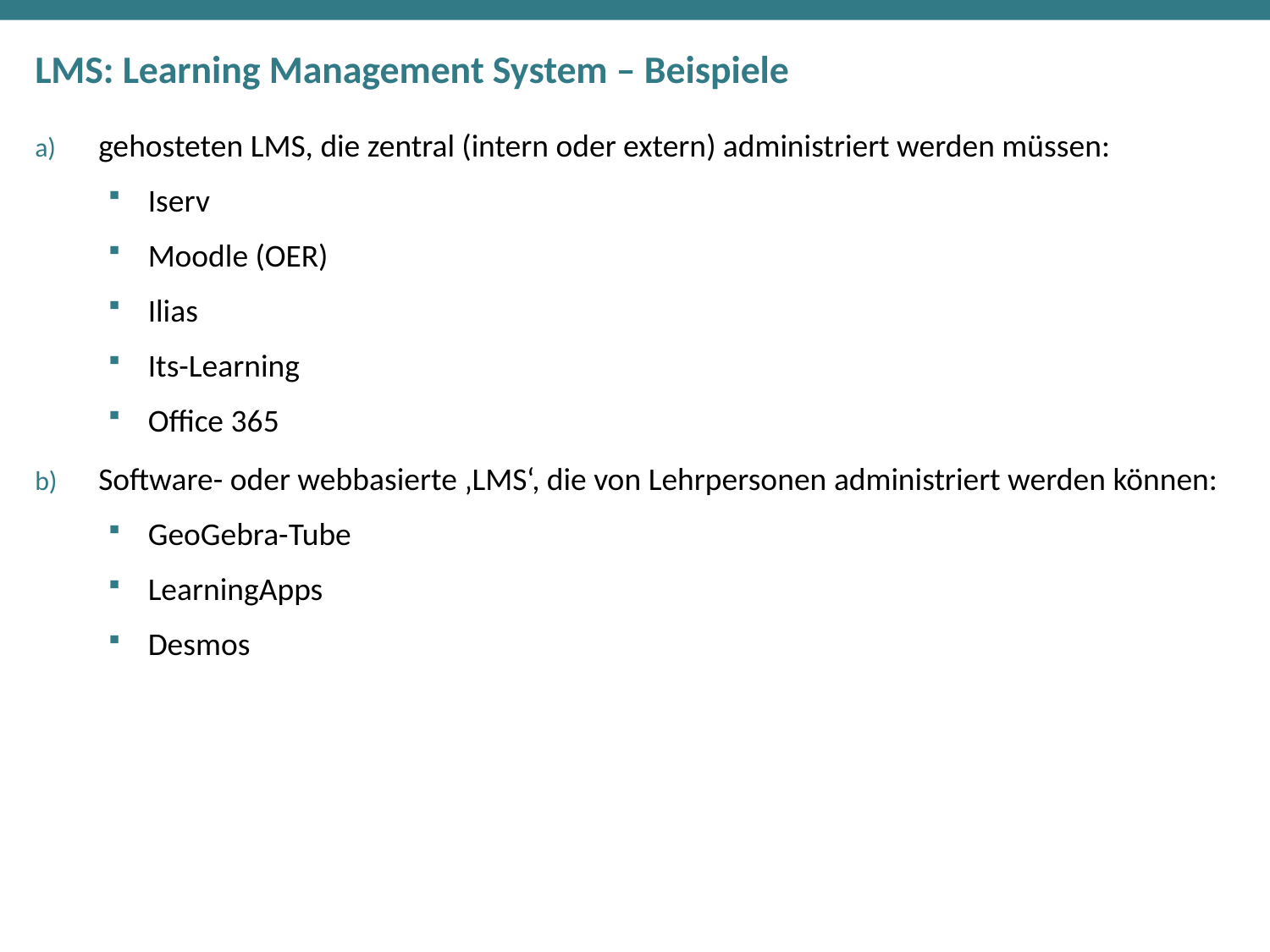

# LMS: Learning Management System – Beispiele
gehosteten LMS, die zentral (intern oder extern) administriert werden müssen:
Iserv
Moodle (OER)
Ilias
Its-Learning
Office 365
Software- oder webbasierte ‚LMS‘, die von Lehrpersonen administriert werden können:
GeoGebra-Tube
LearningApps
Desmos